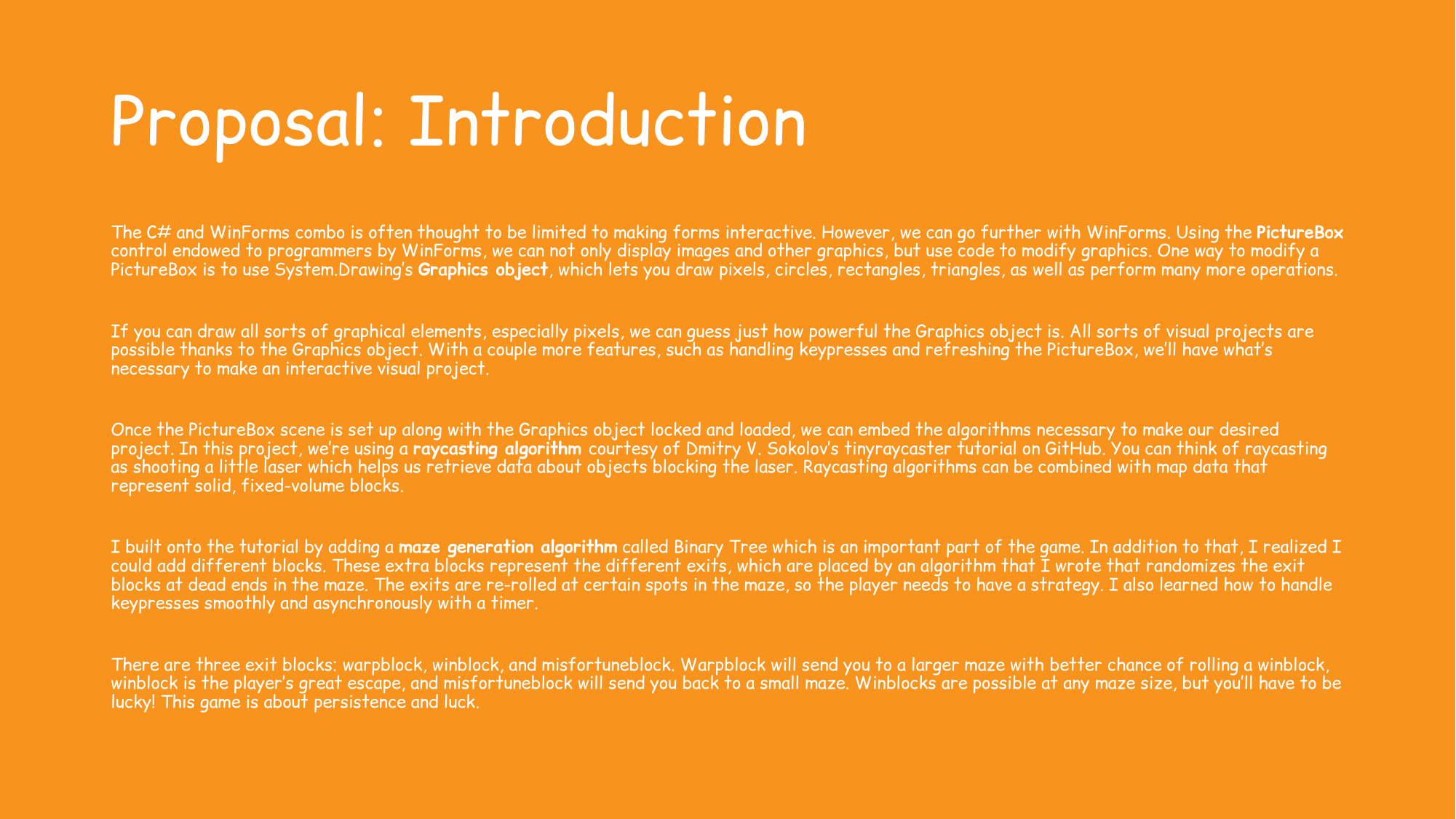

# Proposal: Introduction
The C# and WinForms combo is often thought to be limited to making forms interactive. However, we can go further with WinForms. Using the PictureBox control endowed to programmers by WinForms, we can not only display images and other graphics, but use code to modify graphics. One way to modify a PictureBox is to use System.Drawing’s Graphics object, which lets you draw pixels, circles, rectangles, triangles, as well as perform many more operations.

If you can draw all sorts of graphical elements, especially pixels, we can guess just how powerful the Graphics object is. All sorts of visual projects are possible thanks to the Graphics object. With a couple more features, such as handling keypresses and refreshing the PictureBox, we’ll have what’s necessary to make an interactive visual project.

Once the PictureBox scene is set up along with the Graphics object locked and loaded, we can embed the algorithms necessary to make our desired project. In this project, we’re using a raycasting algorithm courtesy of Dmitry V. Sokolov’s tinyraycaster tutorial on GitHub. You can think of raycasting as shooting a little laser which helps us retrieve data about objects blocking the laser. Raycasting algorithms can be combined with map data that represent solid, fixed-volume blocks.

I built onto the tutorial by adding a maze generation algorithm called Binary Tree which is an important part of the game. In addition to that, I realized I could add different blocks. These extra blocks represent the different exits, which are placed by an algorithm that I wrote that randomizes the exit blocks at dead ends in the maze. The exits are re-rolled at certain spots in the maze, so the player needs to have a strategy. I also learned how to handle keypresses smoothly and asynchronously with a timer.

There are three exit blocks: warpblock, winblock, and misfortuneblock. Warpblock will send you to a larger maze with better chance of rolling a winblock, winblock is the player’s great escape, and misfortuneblock will send you back to a small maze. Winblocks are possible at any maze size, but you’ll have to be lucky! This game is about persistence and luck.